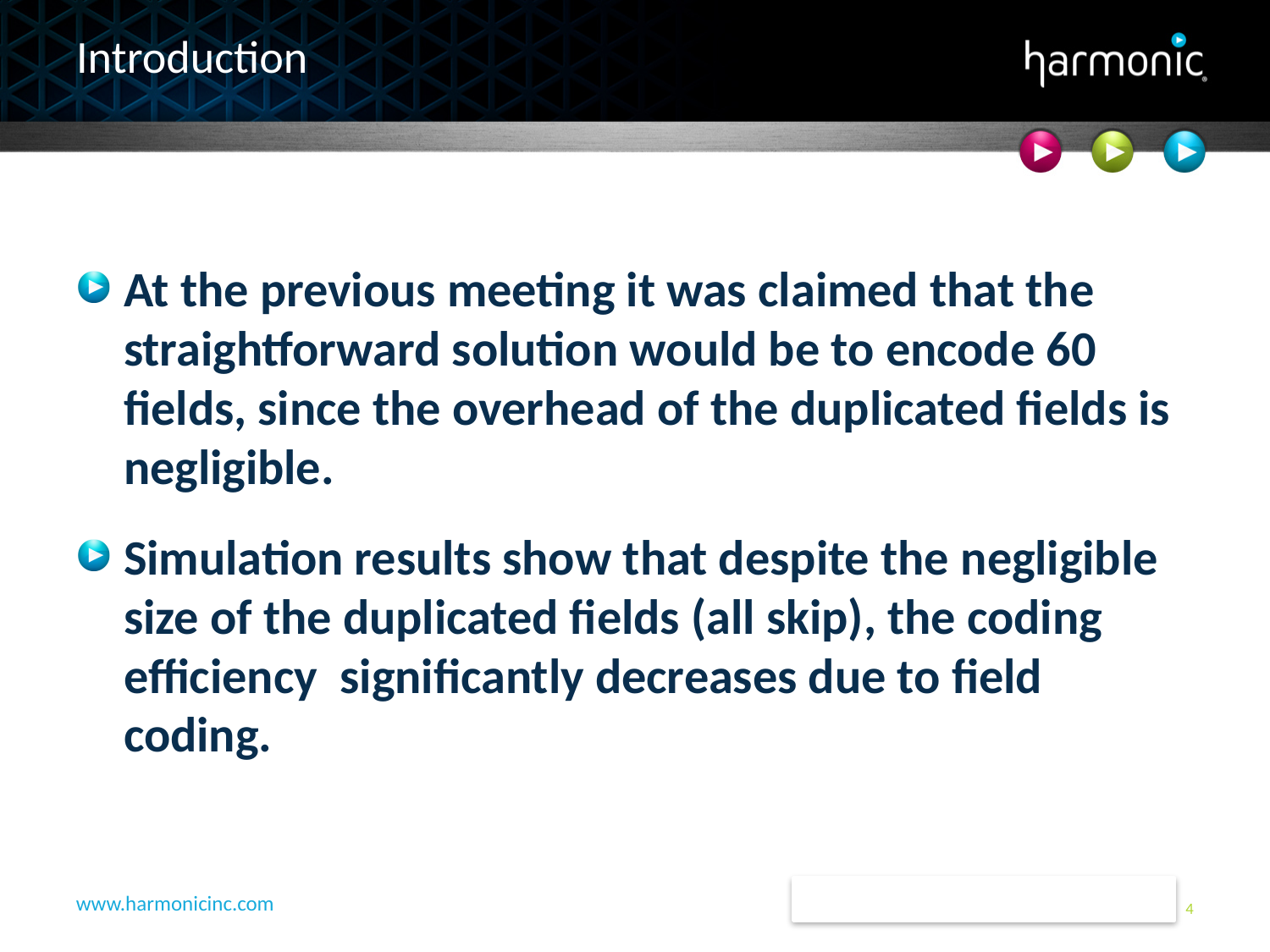

# Introduction

At the previous meeting it was claimed that the straightforward solution would be to encode 60 fields, since the overhead of the duplicated fields is negligible.
Simulation results show that despite the negligible size of the duplicated fields (all skip), the coding efficiency  significantly decreases due to field coding.

4